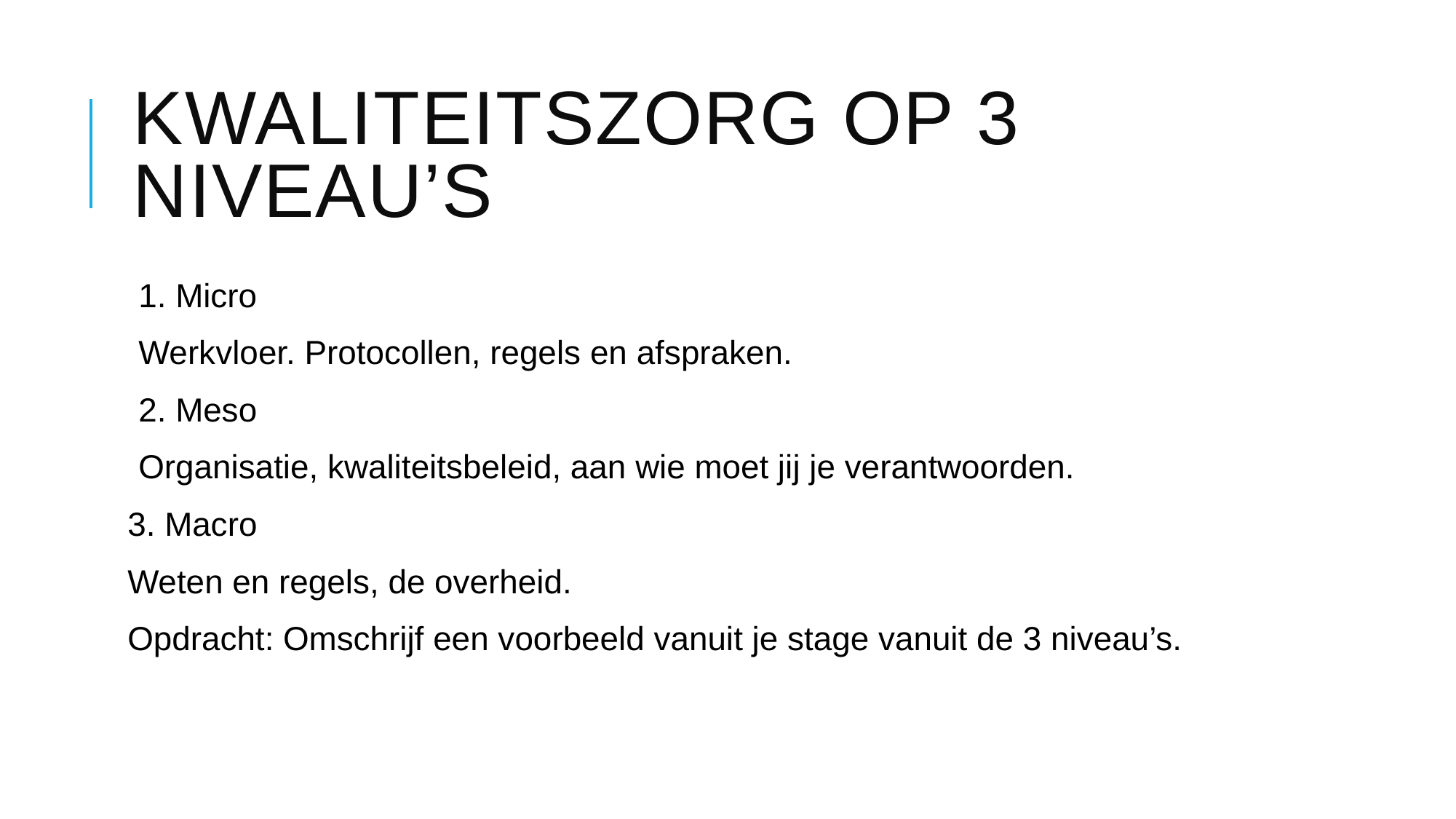

# Kwaliteitszorg op 3 niveau’s
1. Micro
Werkvloer. Protocollen, regels en afspraken.
2. Meso
Organisatie, kwaliteitsbeleid, aan wie moet jij je verantwoorden.
3. Macro
Weten en regels, de overheid.
Opdracht: Omschrijf een voorbeeld vanuit je stage vanuit de 3 niveau’s.